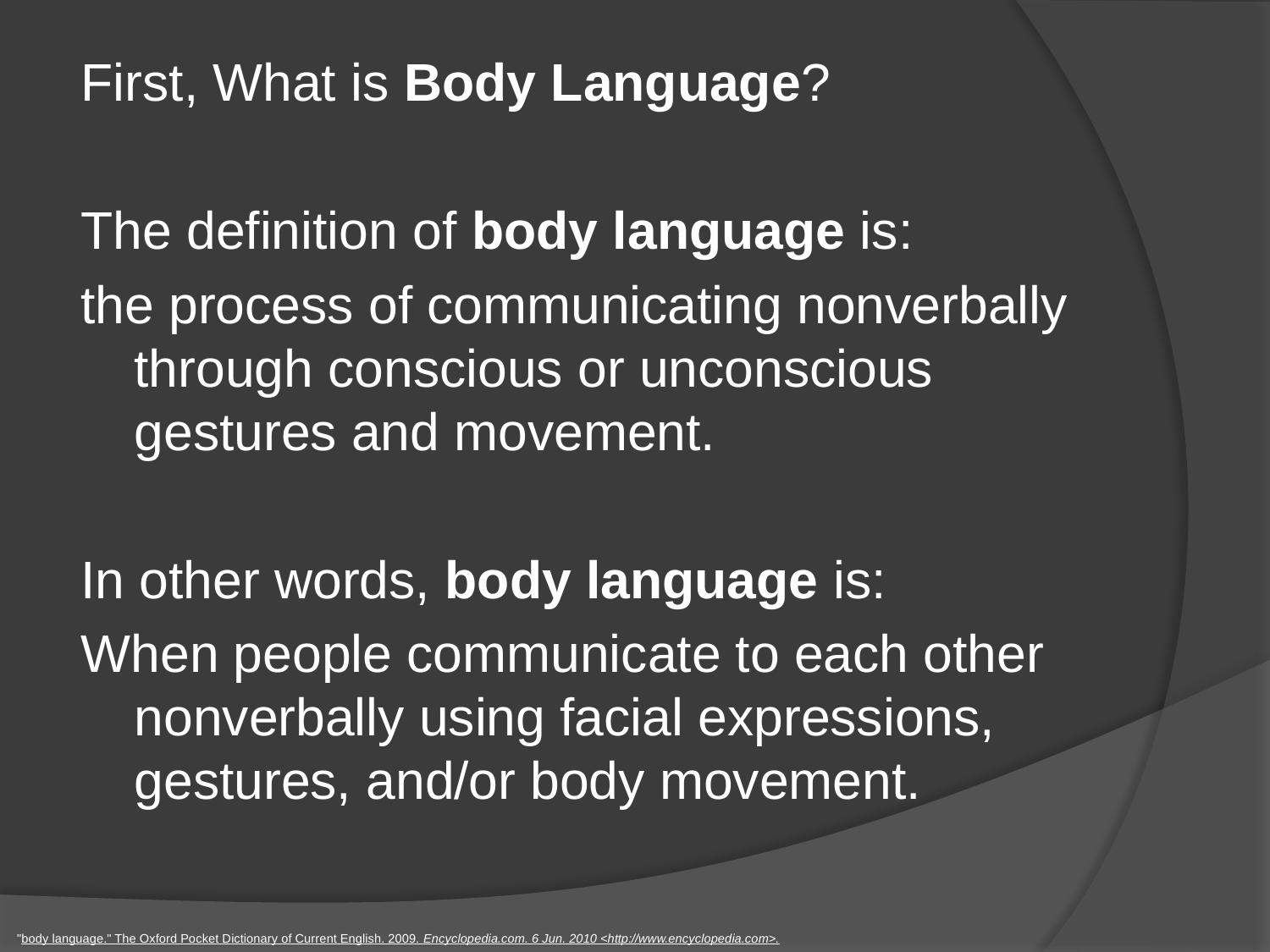

First, What is Body Language?

The definition of body language is:
the process of communicating nonverbally through conscious or unconscious gestures and movement.

In other words, body language is:
When people communicate to each other nonverbally using facial expressions, gestures, and/or body movement.

"body language." The Oxford Pocket Dictionary of Current English. 2009. Encyclopedia.com. 6 Jun. 2010 <http://www.encyclopedia.com>.